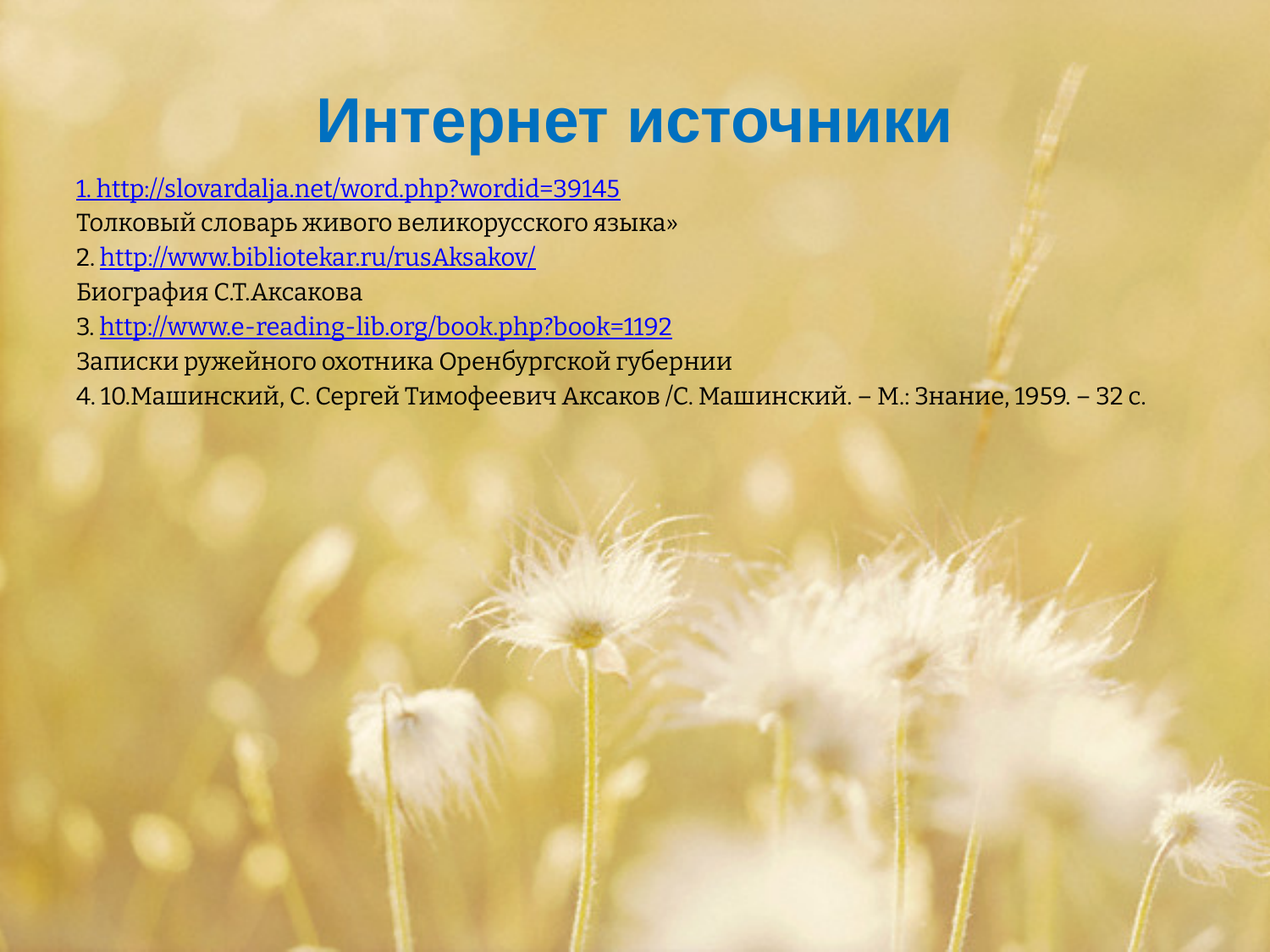

# Интернет источники
1. http://slovardalja.net/word.php?wordid=39145
Толковый словарь живого великорусского языка»
2. http://www.bibliotekar.ru/rusAksakov/
Биография С.Т.Аксакова
3. http://www.e-reading-lib.org/book.php?book=1192
Записки ружейного охотника Оренбургской губернии
4. 10.Машинский, С. Сергей Тимофеевич Аксаков /С. Машинский. – М.: Знание, 1959. – 32 с.